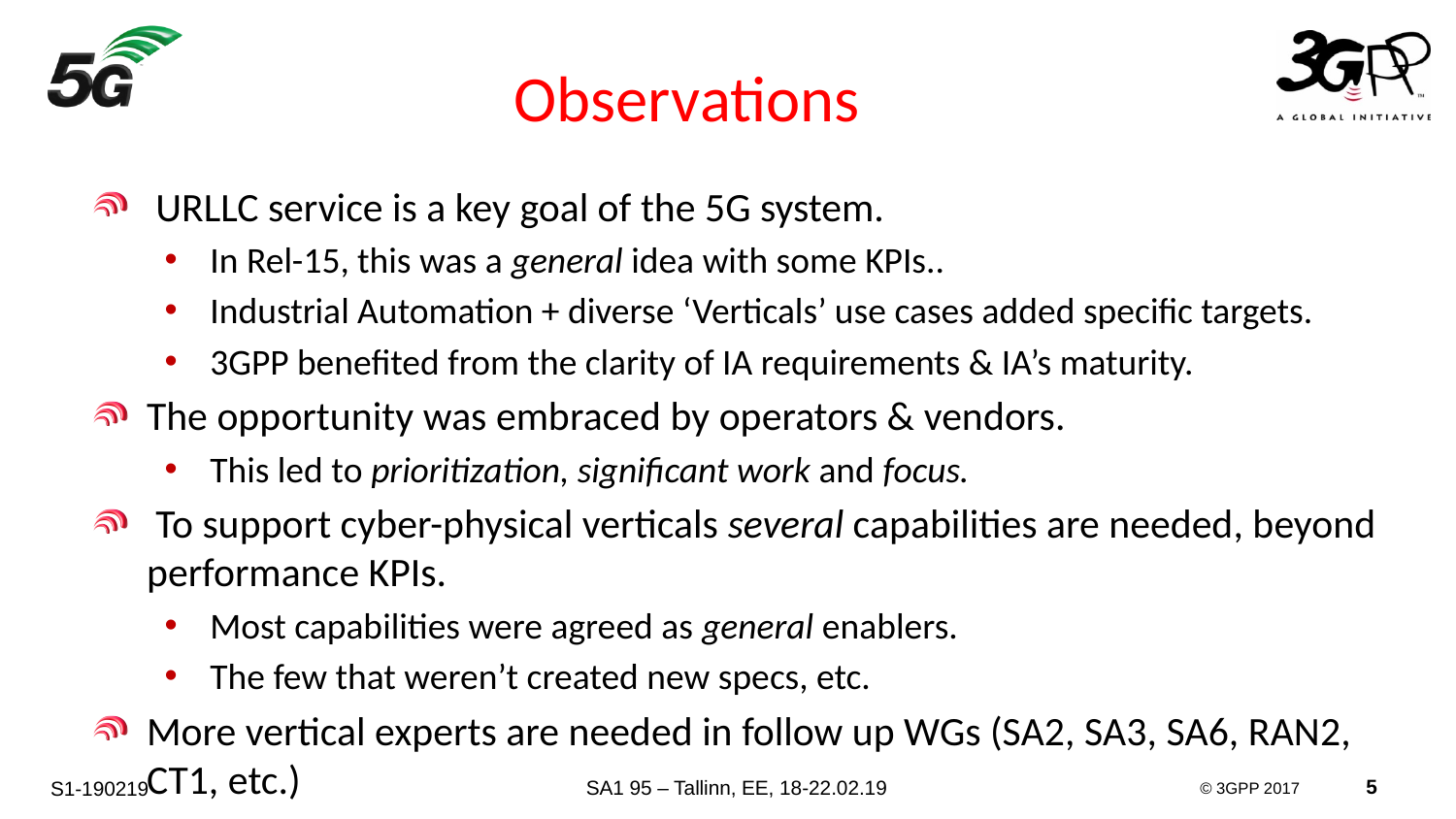

# Observations
 URLLC service is a key goal of the 5G system.
In Rel-15, this was a general idea with some KPIs..
Industrial Automation + diverse ‘Verticals’ use cases added specific targets.
3GPP benefited from the clarity of IA requirements & IA’s maturity.
The opportunity was embraced by operators & vendors.
This led to prioritization, significant work and focus.
 To support cyber-physical verticals several capabilities are needed, beyond performance KPIs.
Most capabilities were agreed as general enablers.
The few that weren’t created new specs, etc.
More vertical experts are needed in follow up WGs (SA2, SA3, SA6, RAN2, CT1, etc.)